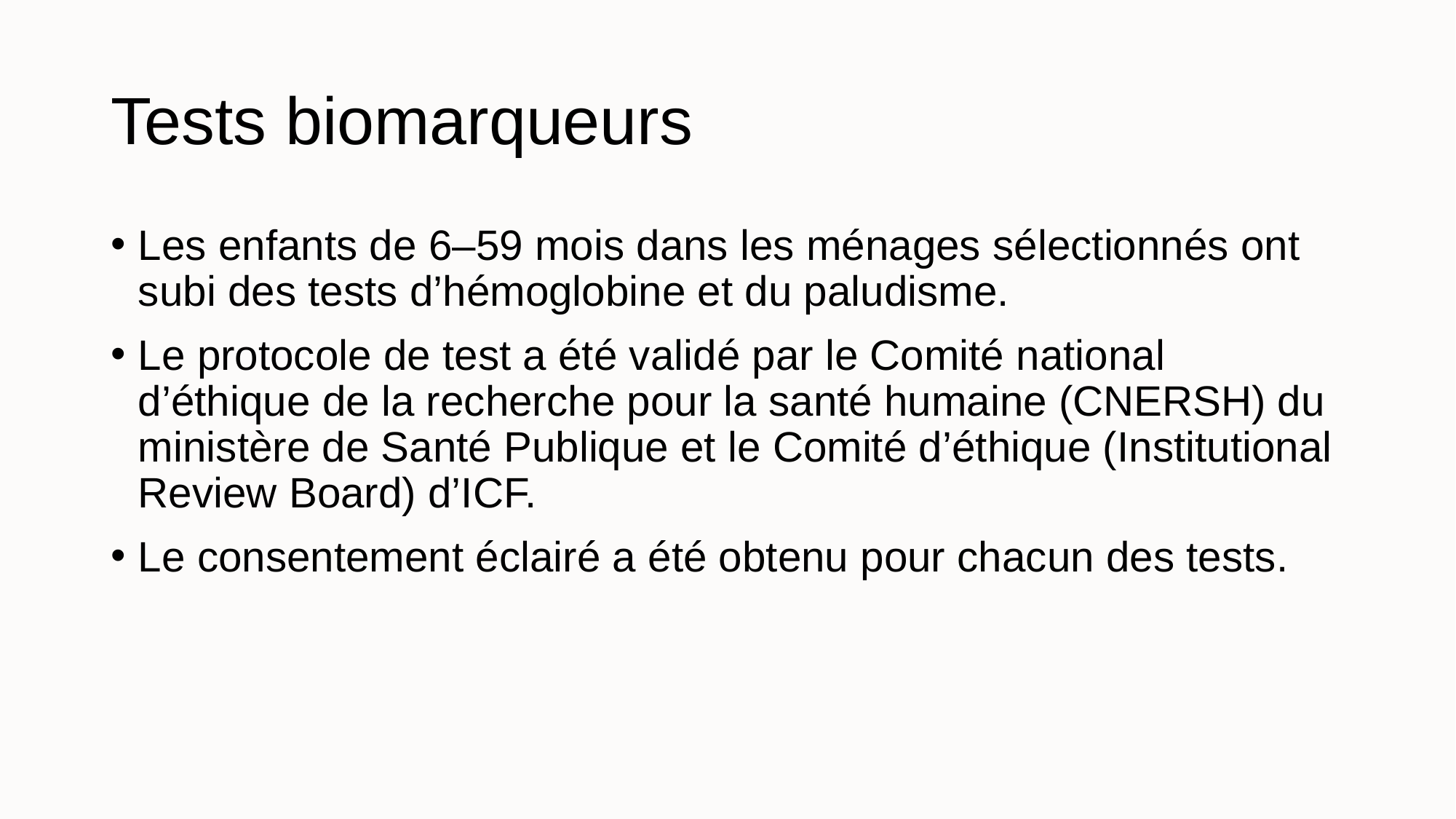

# Tests biomarqueurs
Les enfants de 6–59 mois dans les ménages sélectionnés ont subi des tests d’hémoglobine et du paludisme.
Le protocole de test a été validé par le Comité national d’éthique de la recherche pour la santé humaine (CNERSH) du ministère de Santé Publique et le Comité d’éthique (Institutional Review Board) d’ICF.
Le consentement éclairé a été obtenu pour chacun des tests.